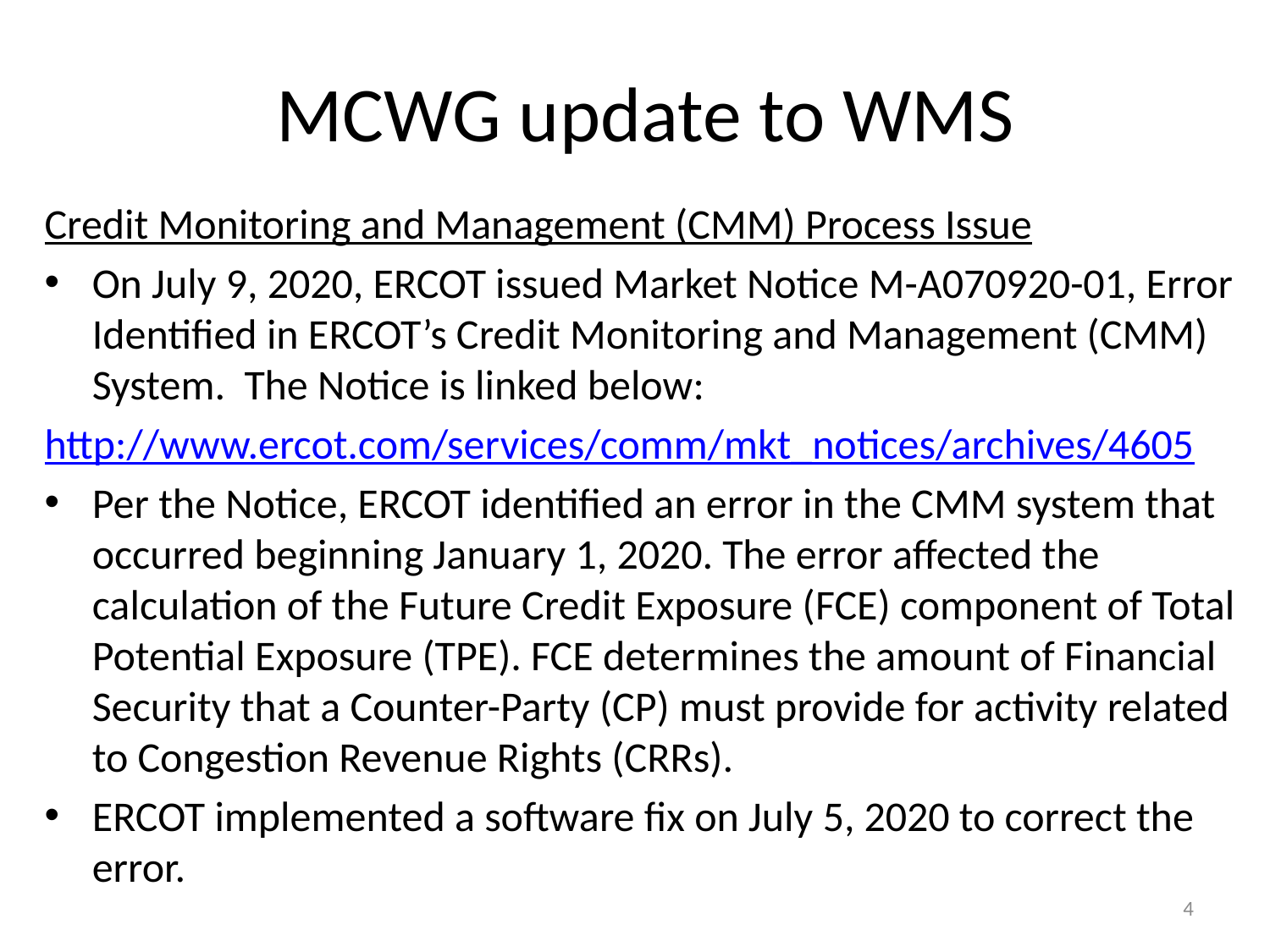

# MCWG update to WMS
Credit Monitoring and Management (CMM) Process Issue
On July 9, 2020, ERCOT issued Market Notice M-A070920-01, Error Identified in ERCOT’s Credit Monitoring and Management (CMM) System.  The Notice is linked below:
http://www.ercot.com/services/comm/mkt_notices/archives/4605
Per the Notice, ERCOT identified an error in the CMM system that occurred beginning January 1, 2020. The error affected the calculation of the Future Credit Exposure (FCE) component of Total Potential Exposure (TPE). FCE determines the amount of Financial Security that a Counter-Party (CP) must provide for activity related to Congestion Revenue Rights (CRRs).
ERCOT implemented a software fix on July 5, 2020 to correct the error.

4